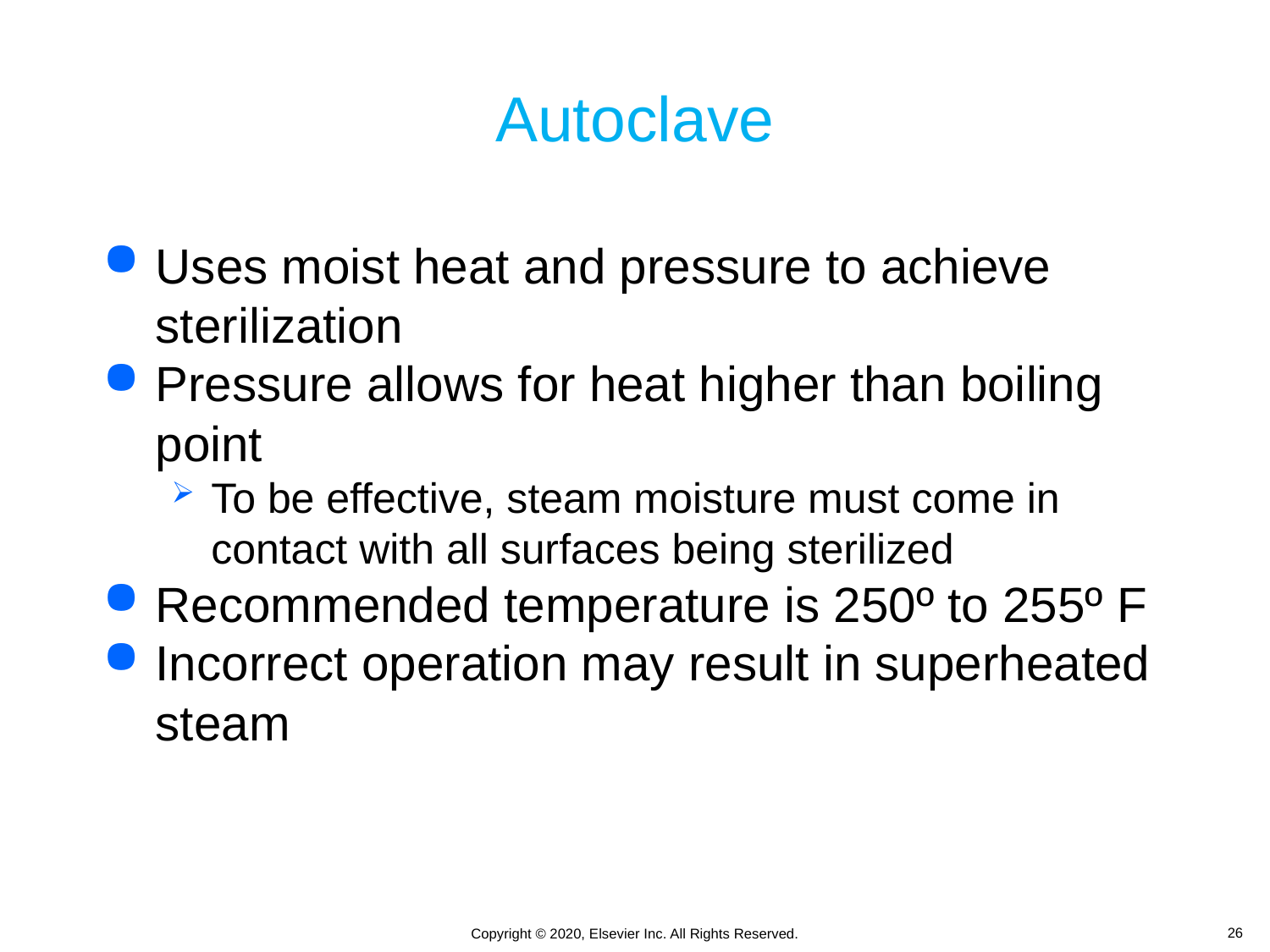

# Autoclave
Uses moist heat and pressure to achieve sterilization
Pressure allows for heat higher than boiling point
To be effective, steam moisture must come in contact with all surfaces being sterilized
Recommended temperature is 250º to 255º F
Incorrect operation may result in superheated steam
 26